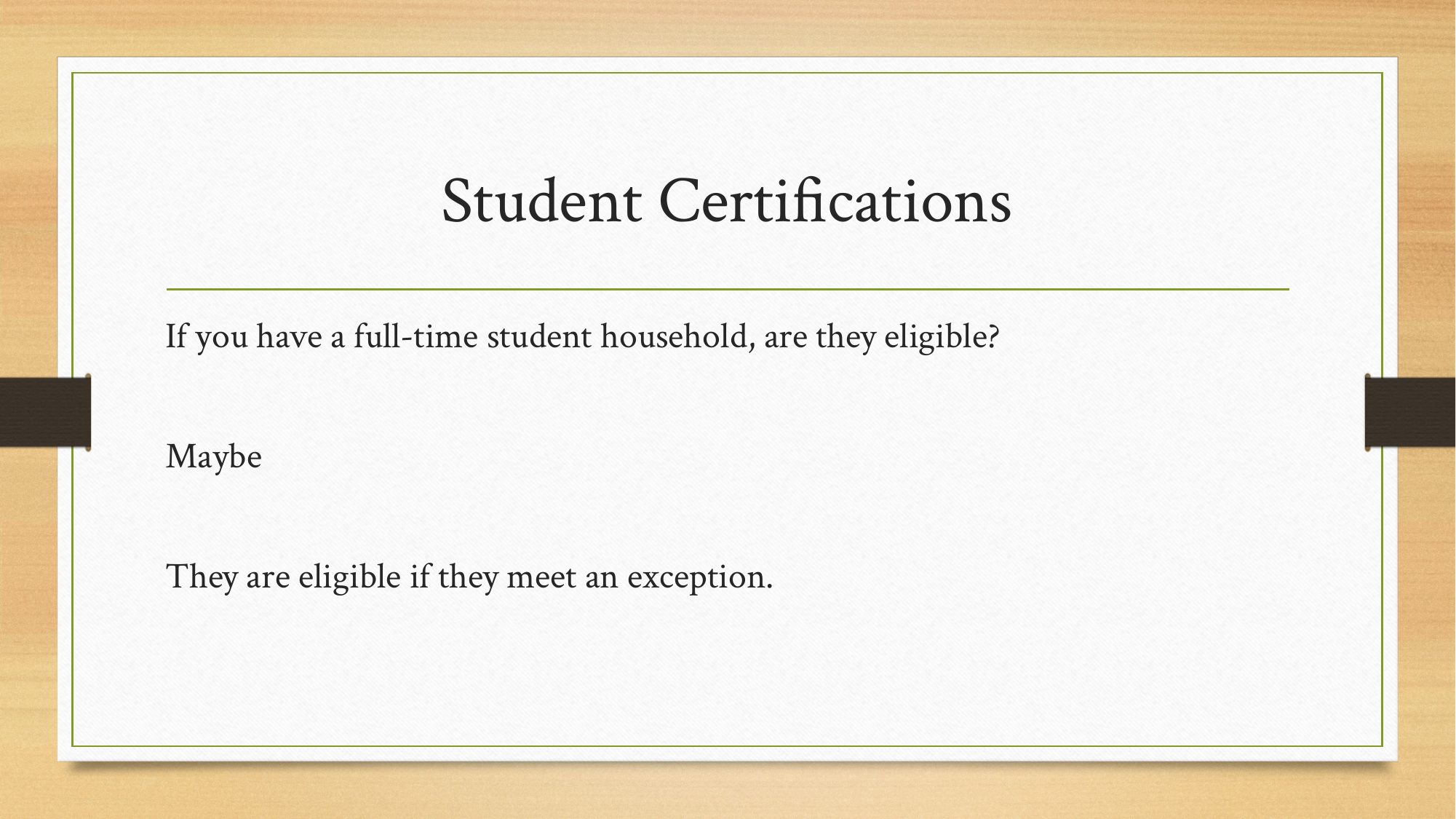

# Student Certifications
If you have a full-time student household, are they eligible?

Maybe

They are eligible if they meet an exception.